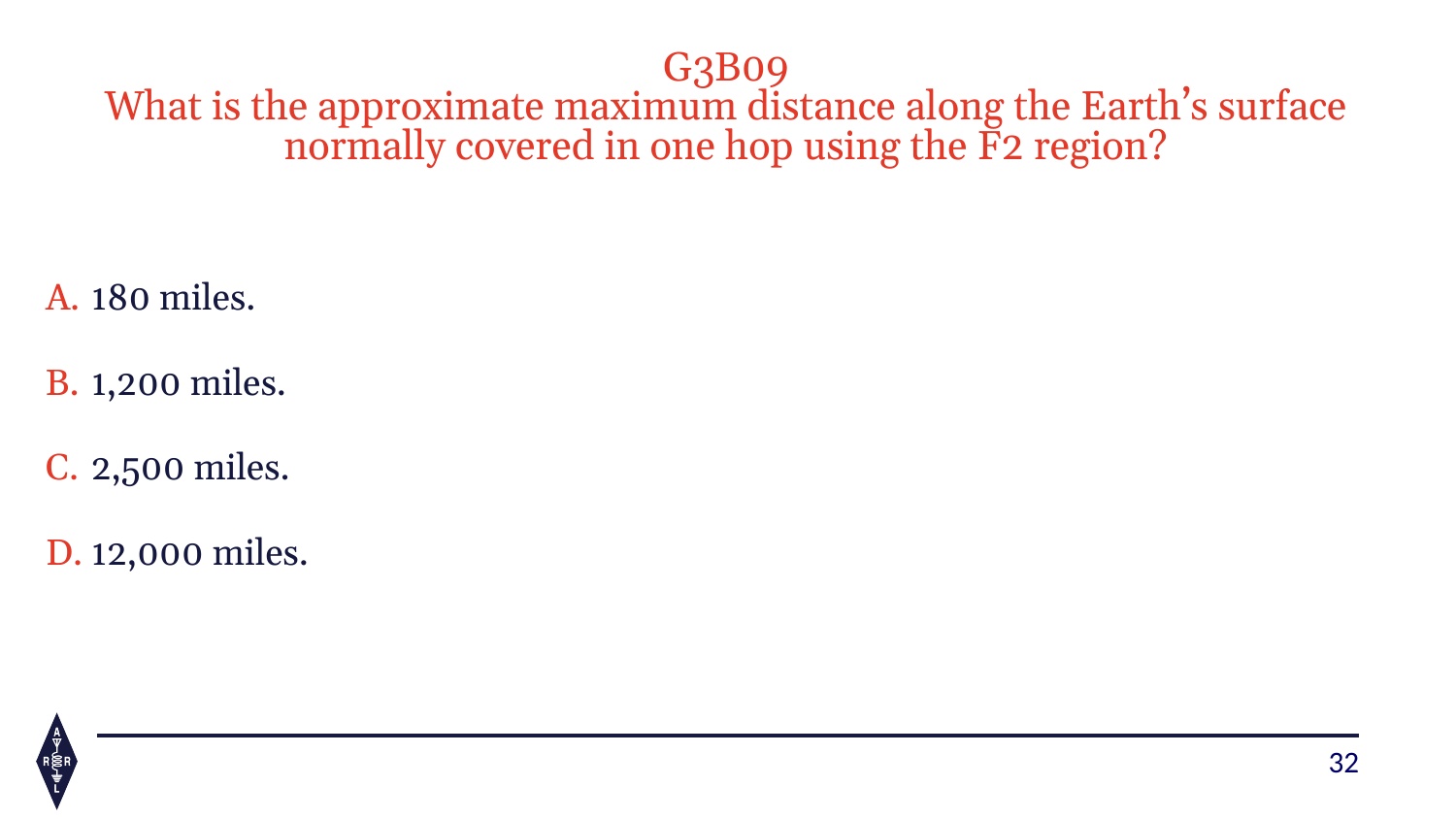

G3B09
What is the approximate maximum distance along the Earth’s surface normally covered in one hop using the F2 region?
180 miles.
1,200 miles.
2,500 miles.
12,000 miles.
32